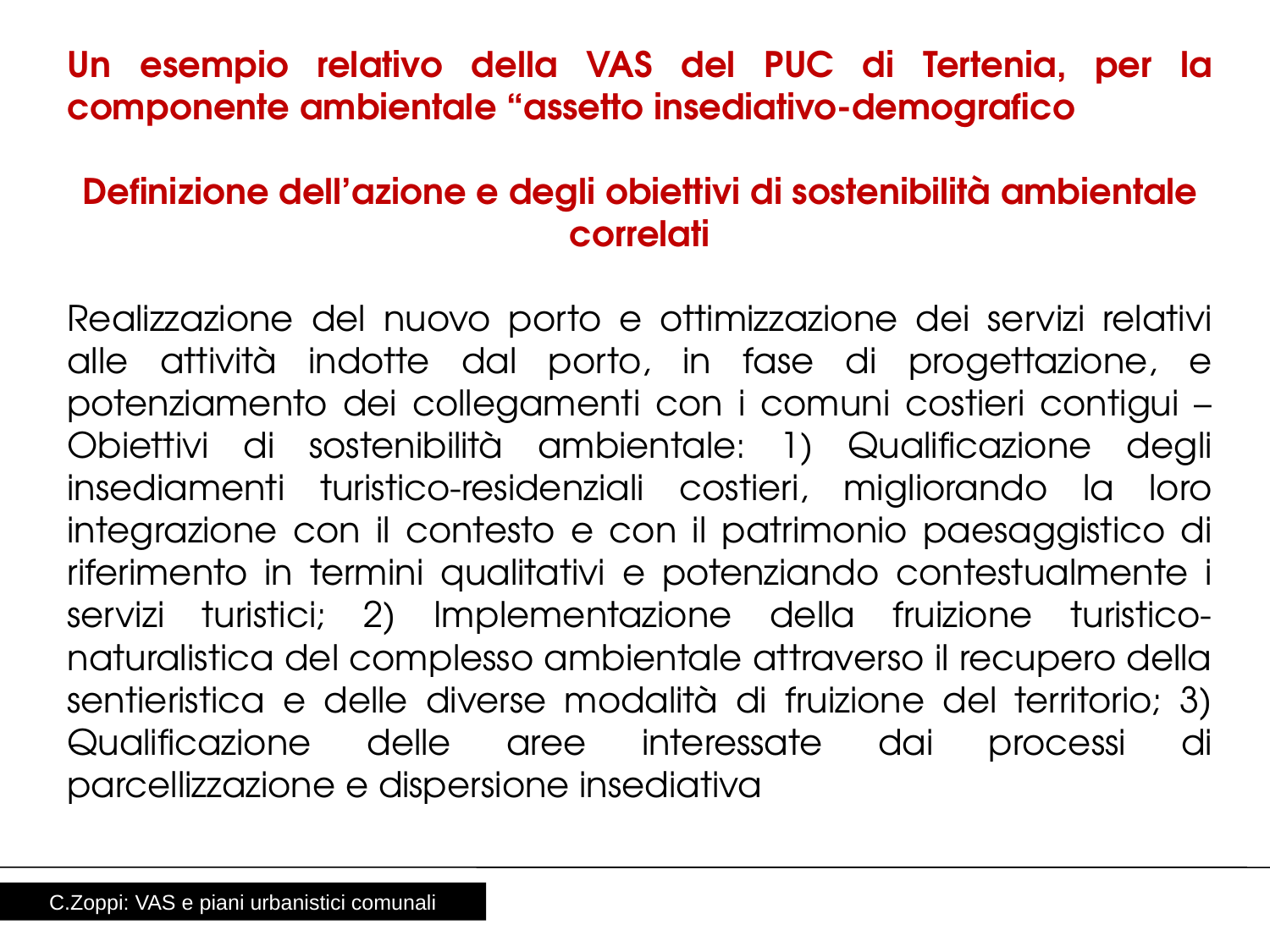

Un esempio relativo della VAS del PUC di Tertenia, per la componente ambientale “assetto insediativo-demografico

Definizione dell’azione e degli obiettivi di sostenibilità ambientale correlati

Realizzazione del nuovo porto e ottimizzazione dei servizi relativi alle attività indotte dal porto, in fase di progettazione, e potenziamento dei collegamenti con i comuni costieri contigui – Obiettivi di sostenibilità ambientale: 1) Qualificazione degli insediamenti turistico-residenziali costieri, migliorando la loro integrazione con il contesto e con il patrimonio paesaggistico di riferimento in termini qualitativi e potenziando contestualmente i servizi turistici; 2) Implementazione della fruizione turistico-naturalistica del complesso ambientale attraverso il recupero della sentieristica e delle diverse modalità di fruizione del territorio; 3) Qualificazione delle aree interessate dai processi di parcellizzazione e dispersione insediativa